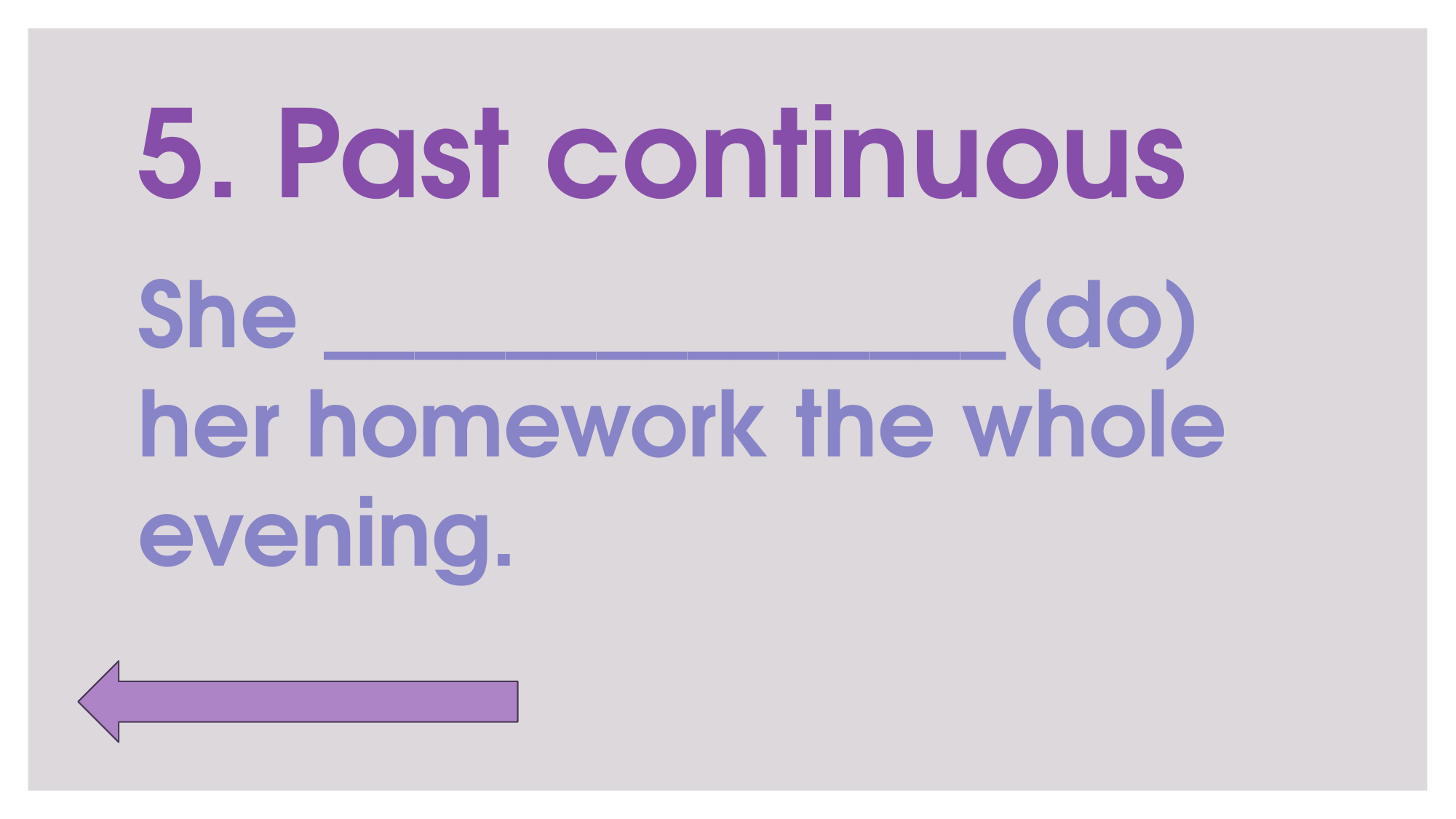

# 5. Past continuous
She _______________(do) her homework the whole evening.